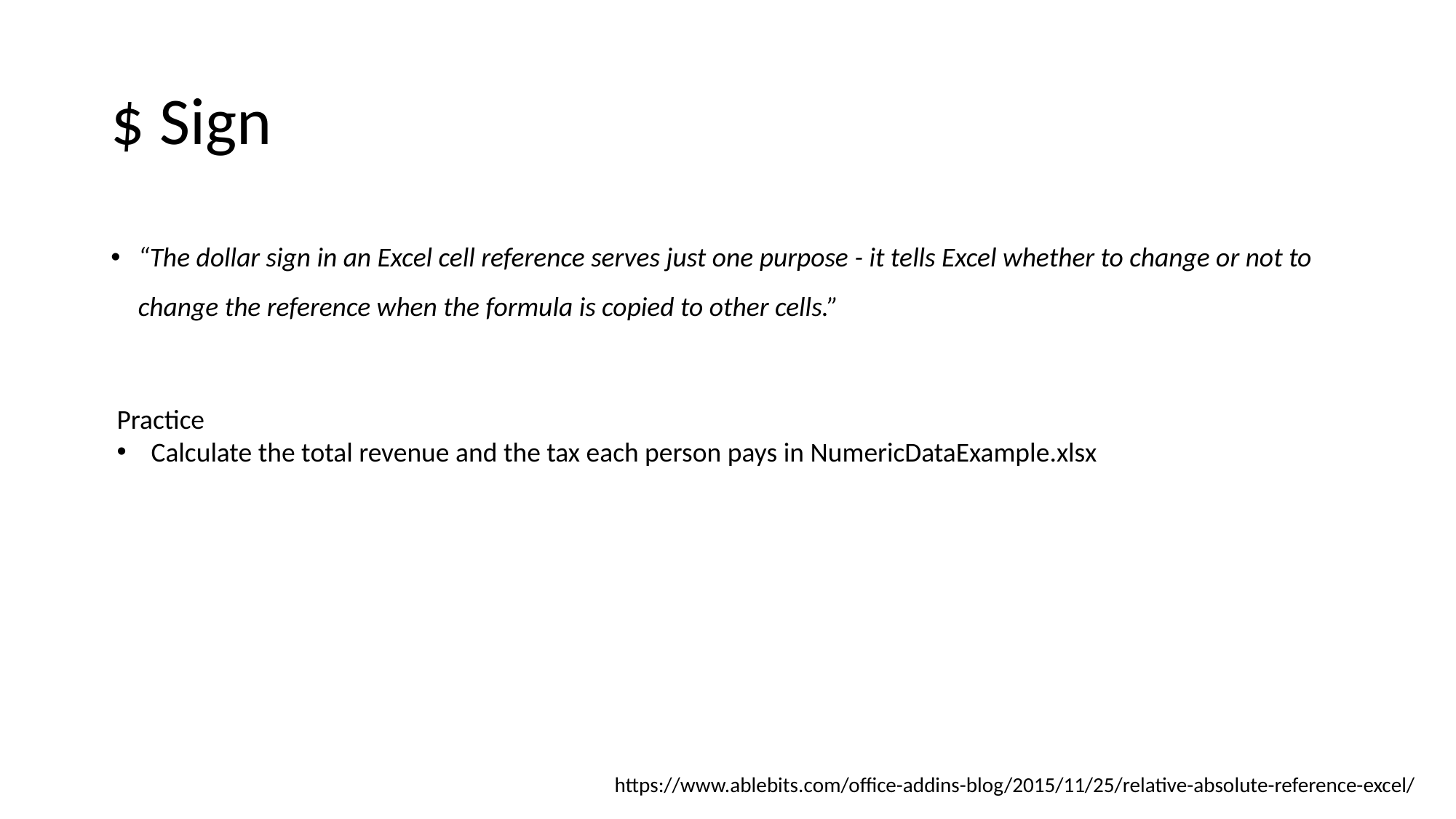

# $ Sign
“The dollar sign in an Excel cell reference serves just one purpose - it tells Excel whether to change or not to change the reference when the formula is copied to other cells.”

Practice
Calculate the total revenue and the tax each person pays in NumericDataExample.xlsx
https://www.ablebits.com/office-addins-blog/2015/11/25/relative-absolute-reference-excel/